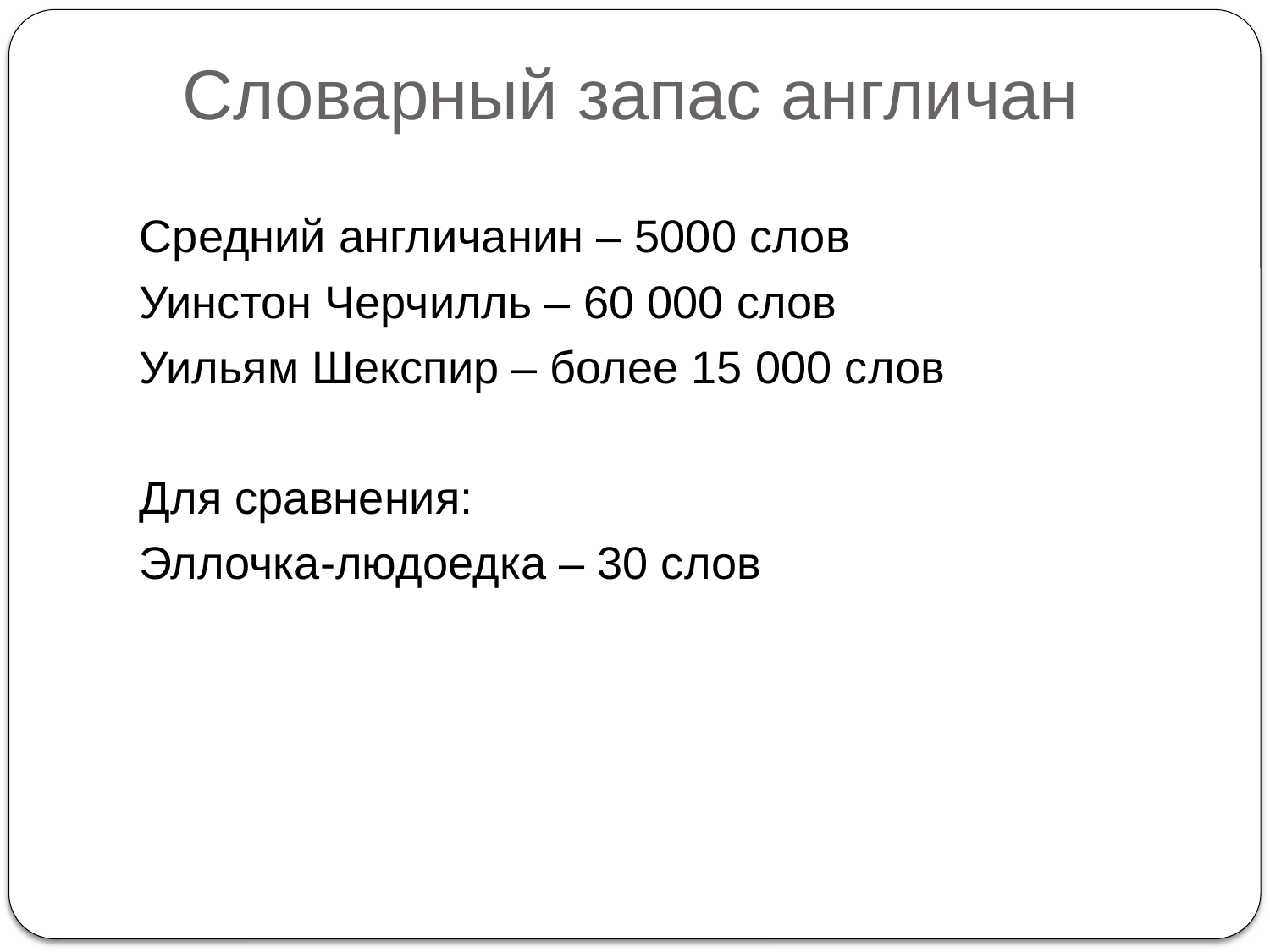

# Словарный запас англичан
Средний англичанин – 5000 слов
Уинстон Черчилль – 60 000 слов
Уильям Шекспир – более 15 000 слов

Для сравнения:
Эллочка-людоедка – 30 слов